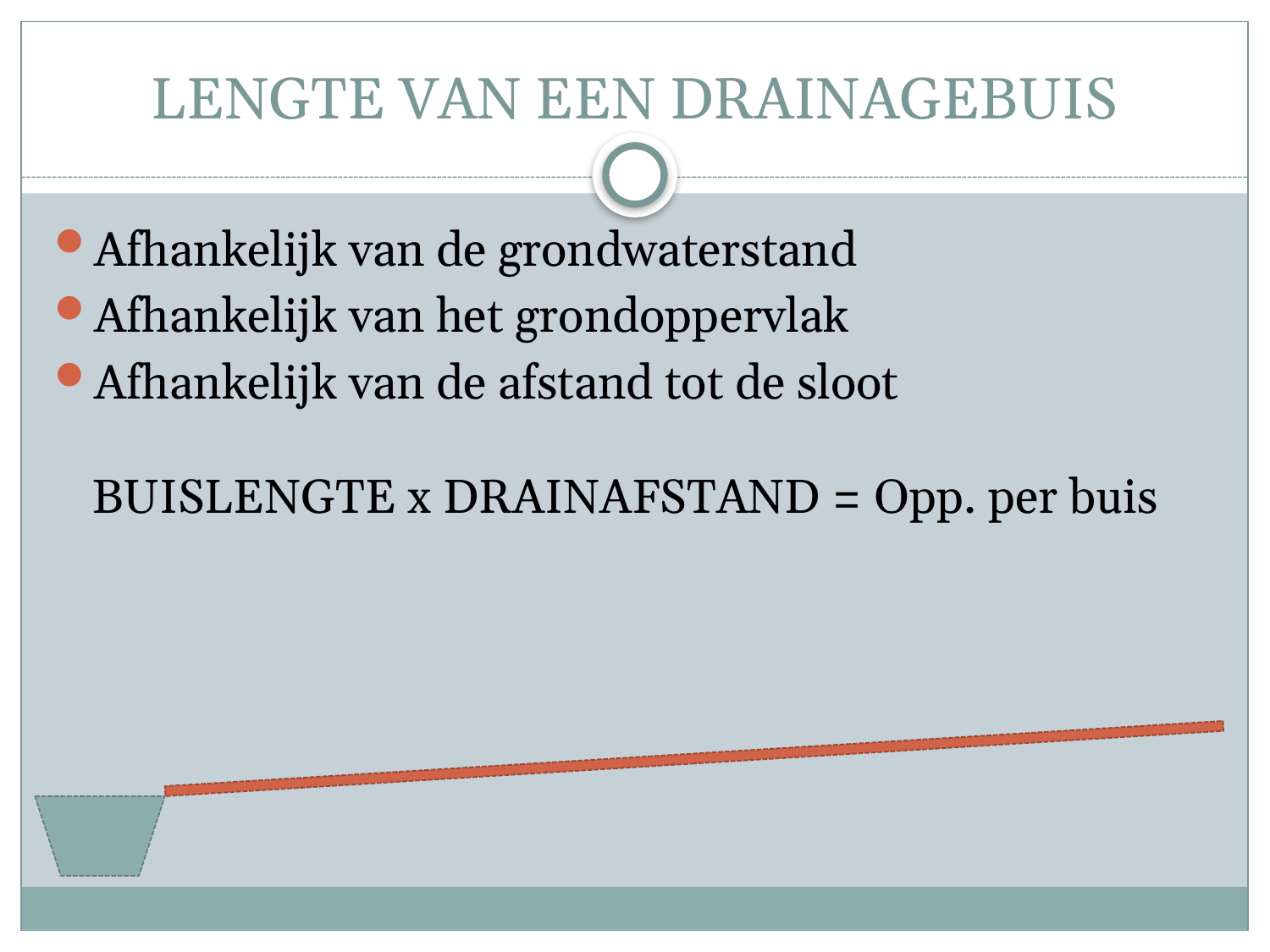

# LENGTE VAN EEN DRAINAGEBUIS
Afhankelijk van de grondwaterstand
Afhankelijk van het grondoppervlak
Afhankelijk van de afstand tot de sloot
BUISLENGTE x DRAINAFSTAND = Opp. per buis